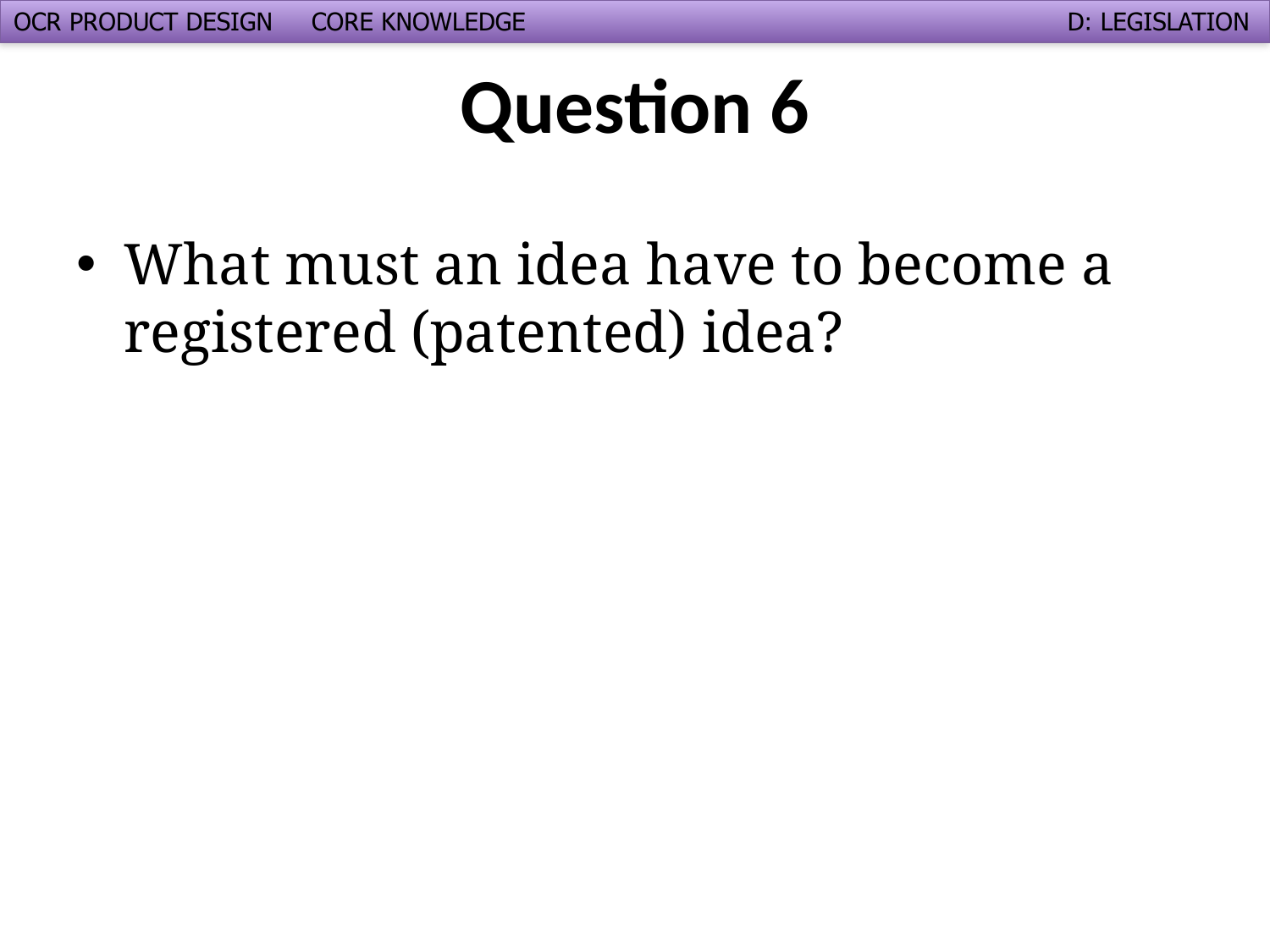

# Question 6
What must an idea have to become a registered (patented) idea?